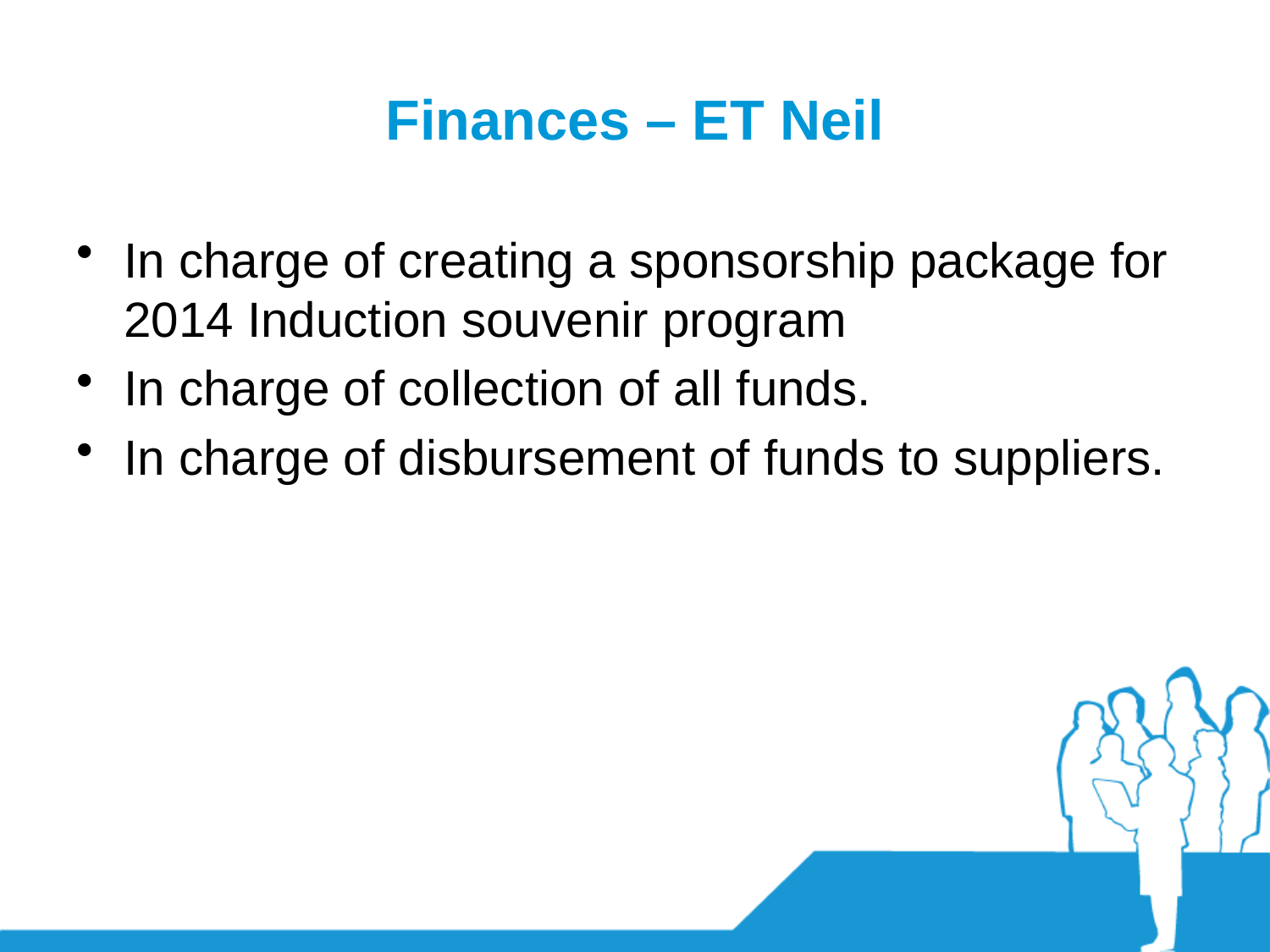

# Finances – ET Neil
In charge of creating a sponsorship package for 2014 Induction souvenir program
In charge of collection of all funds.
In charge of disbursement of funds to suppliers.